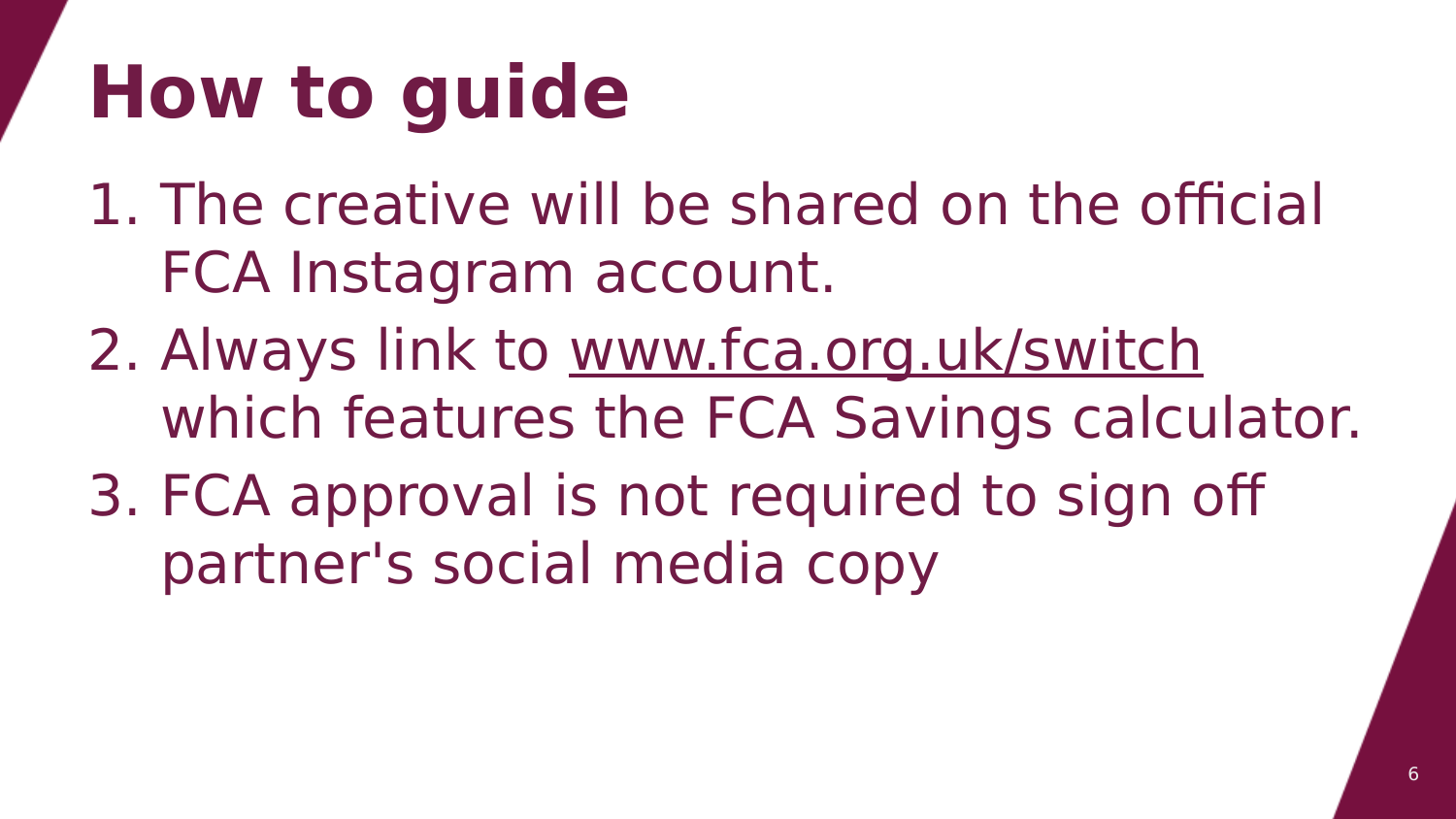

# How to guide
The creative will be shared on the official FCA Instagram account.
Always link to www.fca.org.uk/switch which features the FCA Savings calculator.
FCA approval is not required to sign off partner's social media copy
6